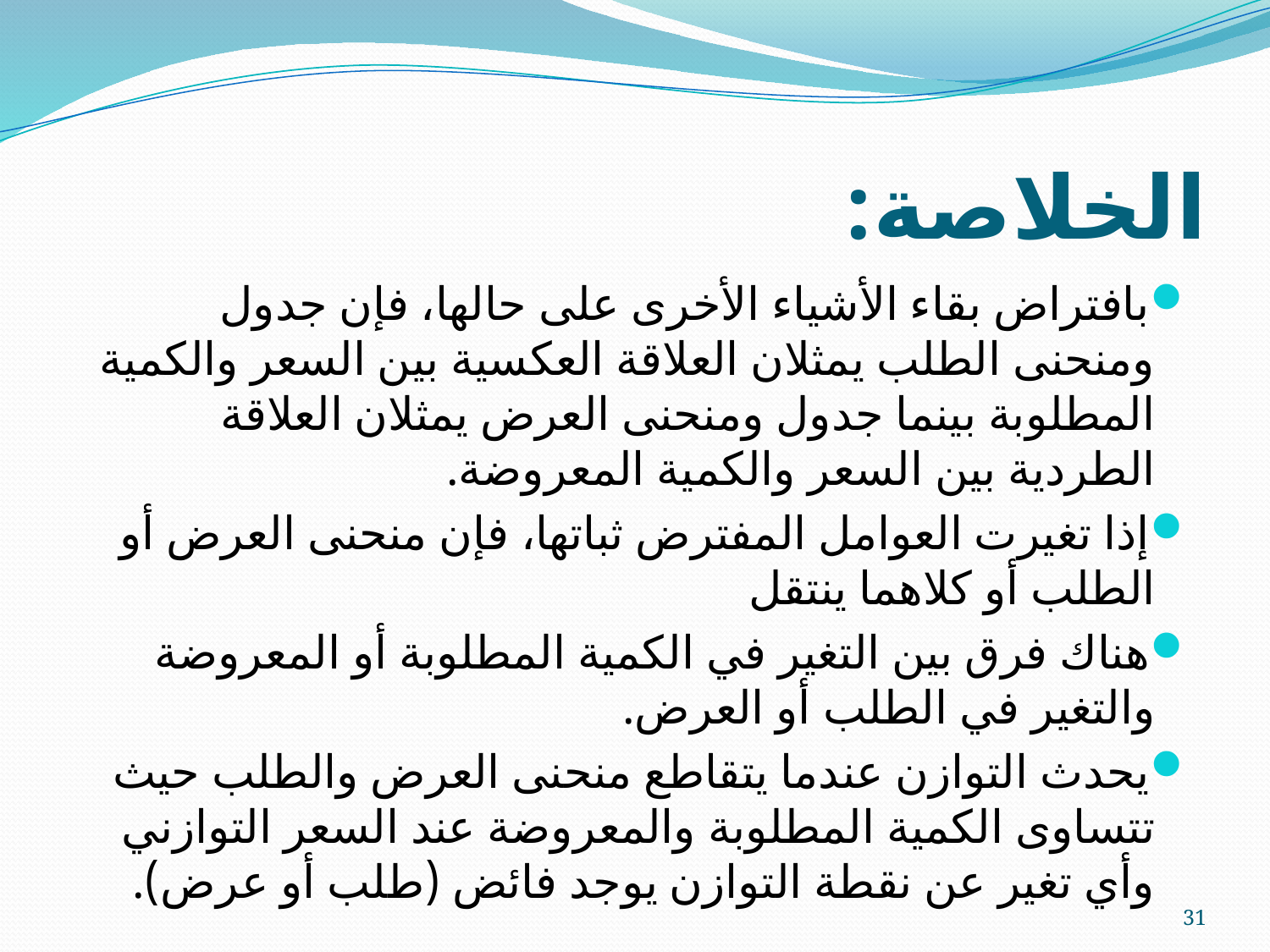

# الخلاصة:
بافتراض بقاء الأشياء الأخرى على حالها، فإن جدول ومنحنى الطلب يمثلان العلاقة العكسية بين السعر والكمية المطلوبة بينما جدول ومنحنى العرض يمثلان العلاقة الطردية بين السعر والكمية المعروضة.
إذا تغيرت العوامل المفترض ثباتها، فإن منحنى العرض أو الطلب أو كلاهما ينتقل
هناك فرق بين التغير في الكمية المطلوبة أو المعروضة والتغير في الطلب أو العرض.
يحدث التوازن عندما يتقاطع منحنى العرض والطلب حيث تتساوى الكمية المطلوبة والمعروضة عند السعر التوازني وأي تغير عن نقطة التوازن يوجد فائض (طلب أو عرض).
31